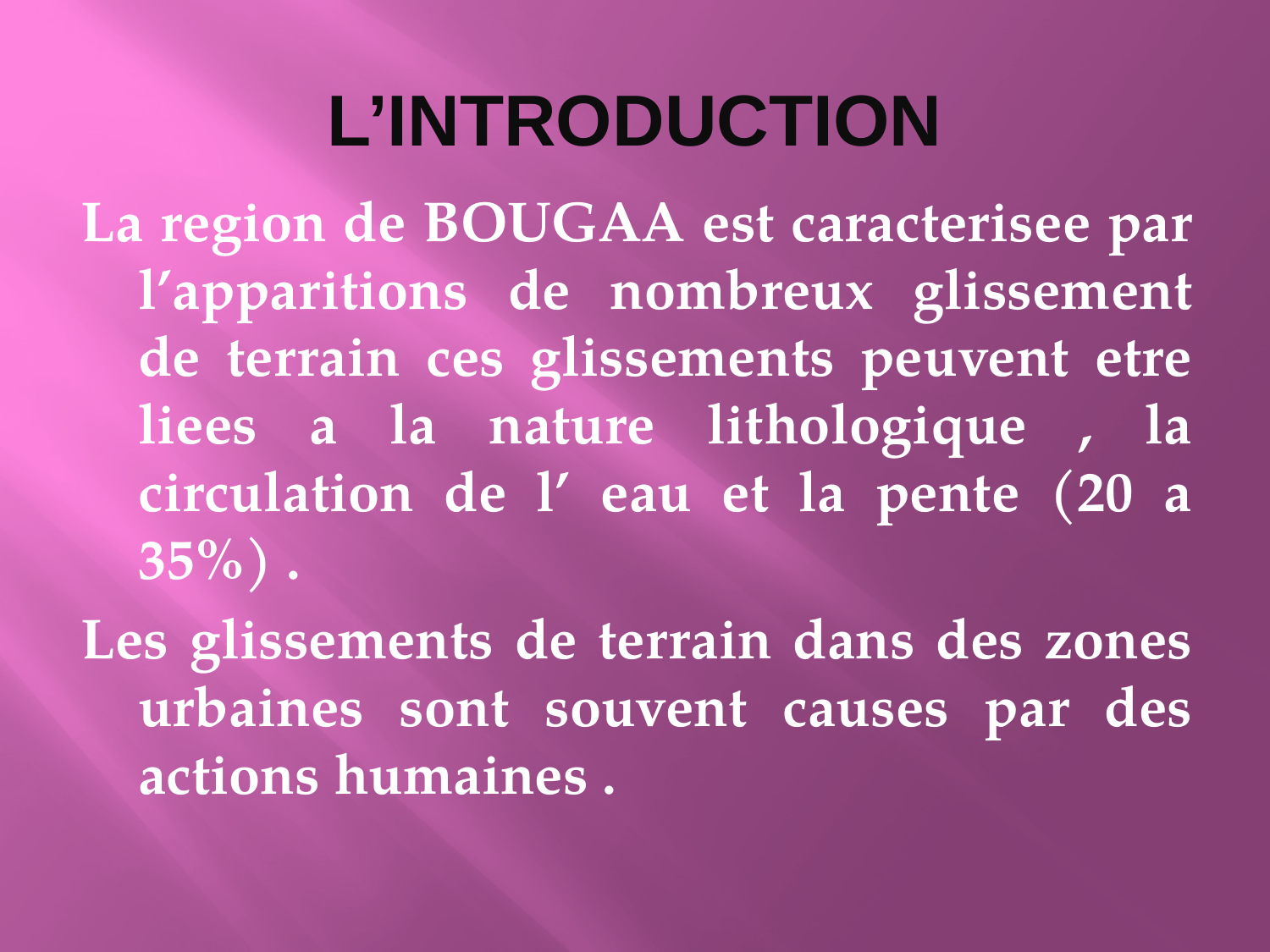

# L’INTRODUCTION
La region de BOUGAA est caracterisee par l’apparitions de nombreux glissement de terrain ces glissements peuvent etre liees a la nature lithologique , la circulation de l’ eau et la pente (20 a 35%) .
Les glissements de terrain dans des zones urbaines sont souvent causes par des actions humaines .